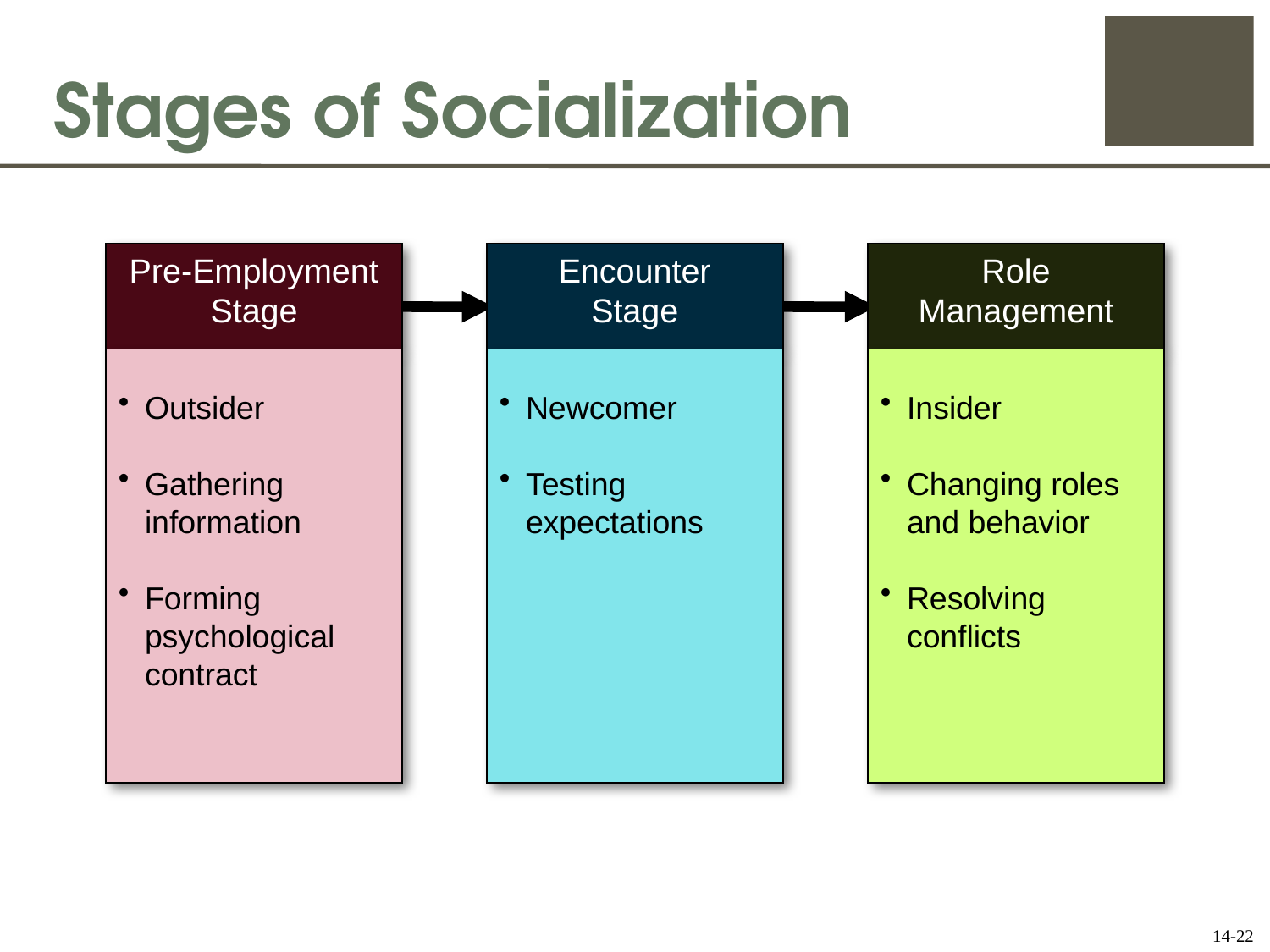

# Stages of Socialization
Pre-Employment
Stage
Outsider

Gathering information

Forming psychological contract

Encounter
Stage
Newcomer

Testing
expectations

Role Management
Insider

Changing roles and behavior

Resolving conflicts